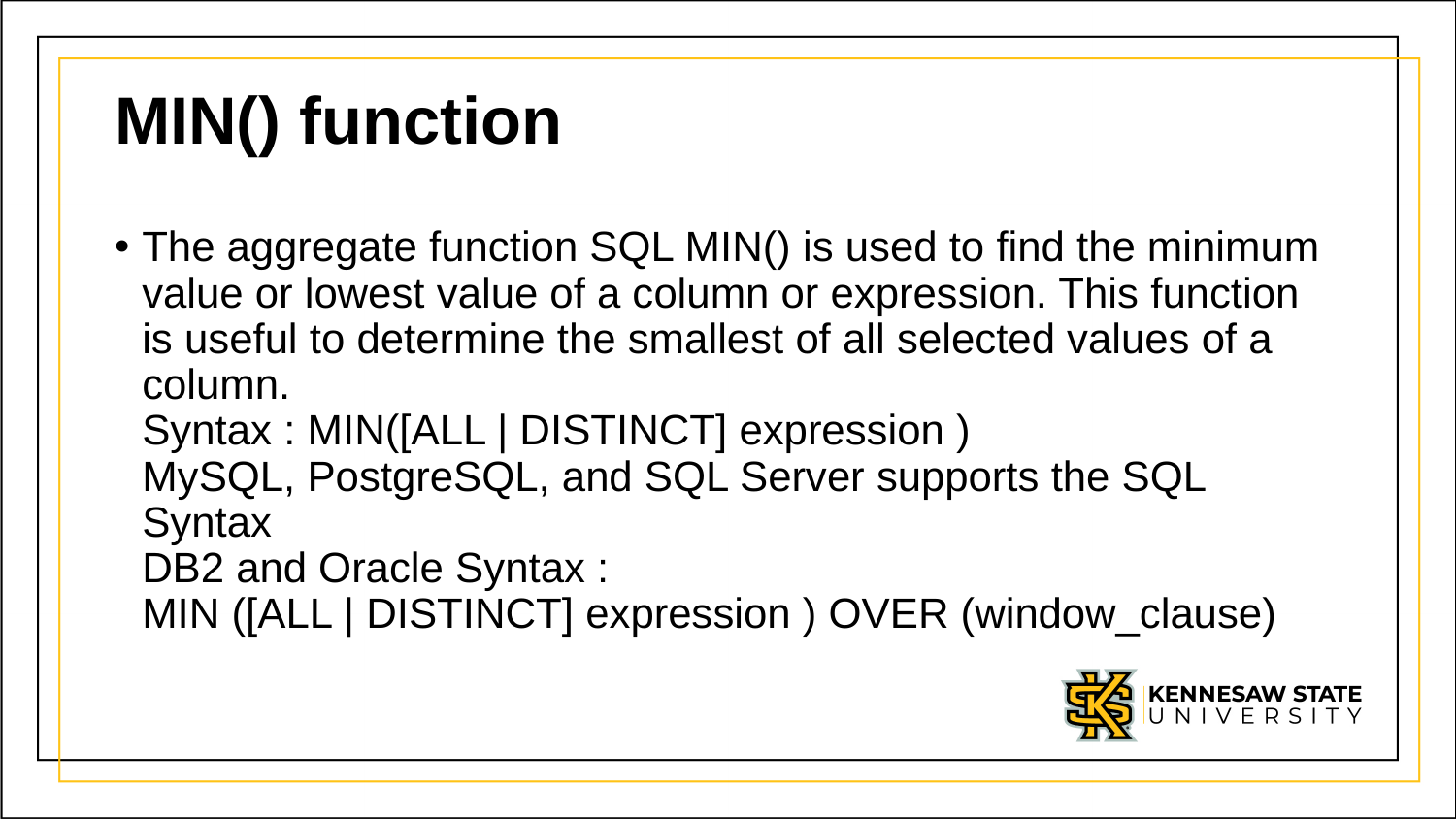

# MIN() function
The aggregate function SQL MIN() is used to find the minimum value or lowest value of a column or expression. This function is useful to determine the smallest of all selected values of a column.
Syntax : MIN([ALL | DISTINCT] expression )
MySQL, PostgreSQL, and SQL Server supports the SQL Syntax
DB2 and Oracle Syntax :
MIN ([ALL | DISTINCT] expression ) OVER (window_clause)